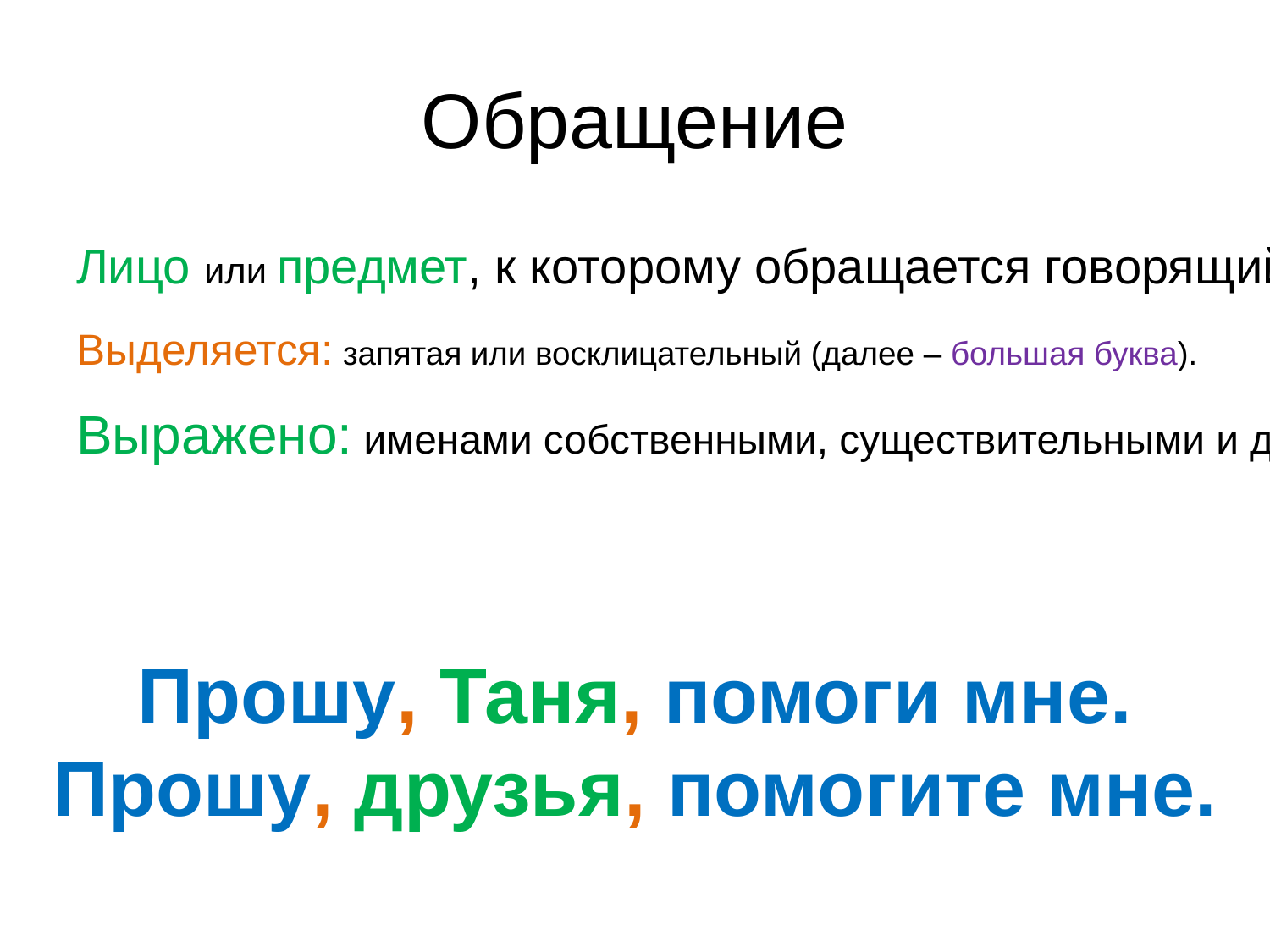

# Обращение
Лицо или предмет, к которому обращается говорящий.
Выделяется: запятая или восклицательный (далее – большая буква).
Выражено: именами собственными, существительными и др.
Прошу, Таня, помоги мне.
Прошу, друзья, помогите мне.